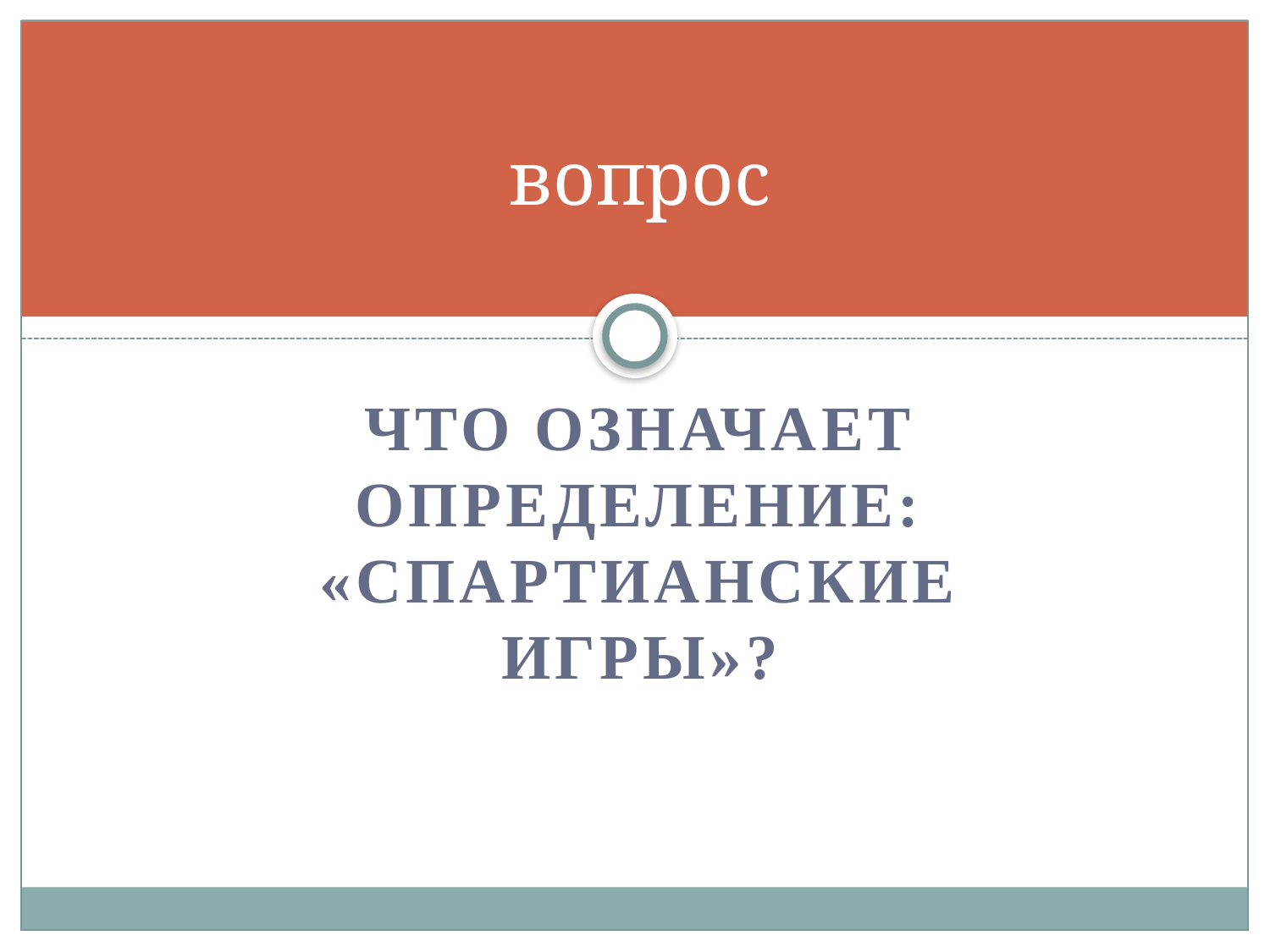

# вопрос
Что означает определение: «СпАртианские игры»?